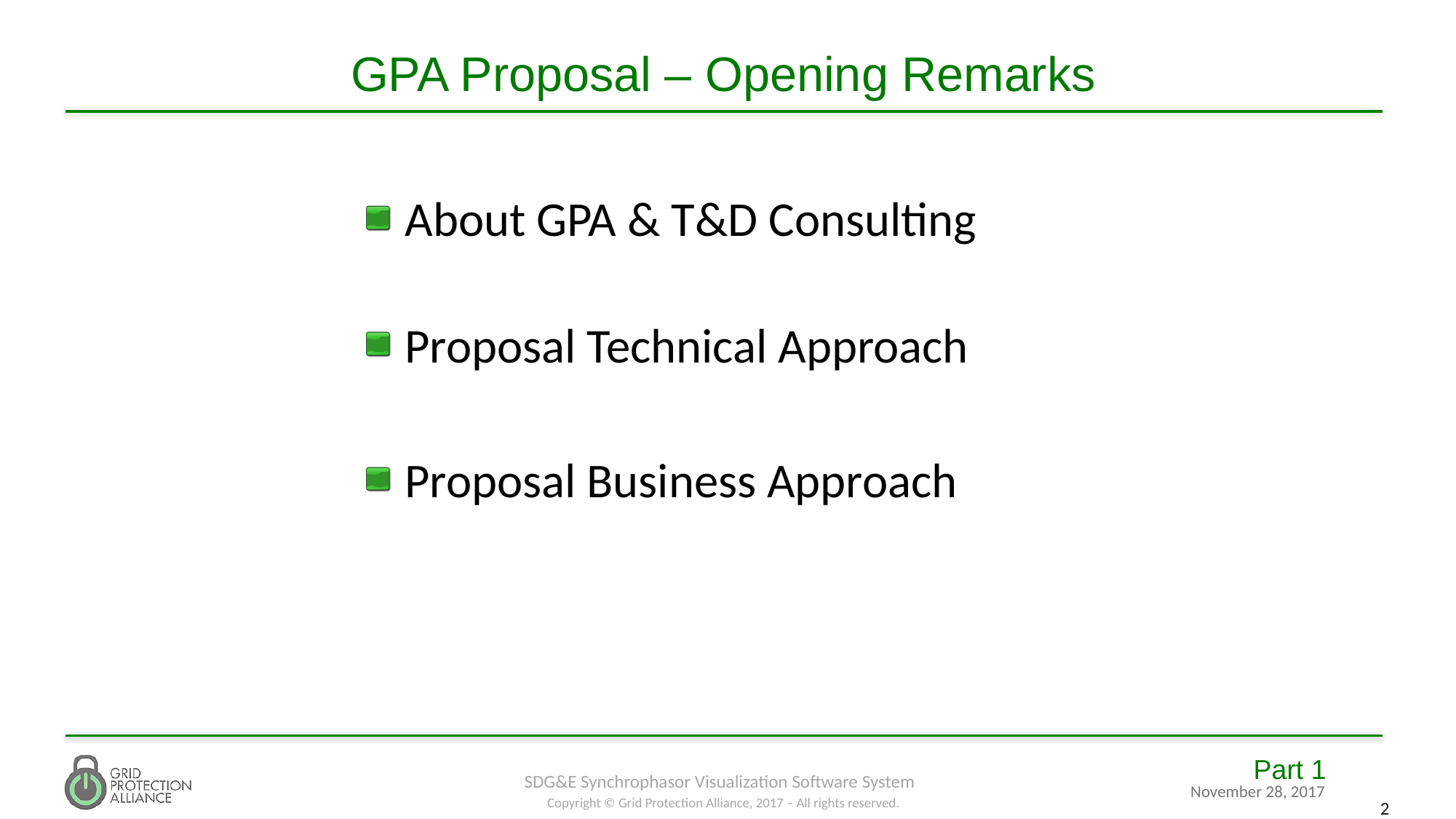

# GPA Proposal – Opening Remarks
About GPA & T&D Consulting
Proposal Technical Approach

Proposal Business Approach
Part 1
November 28, 2017
SDG&E Synchrophasor Visualization Software System